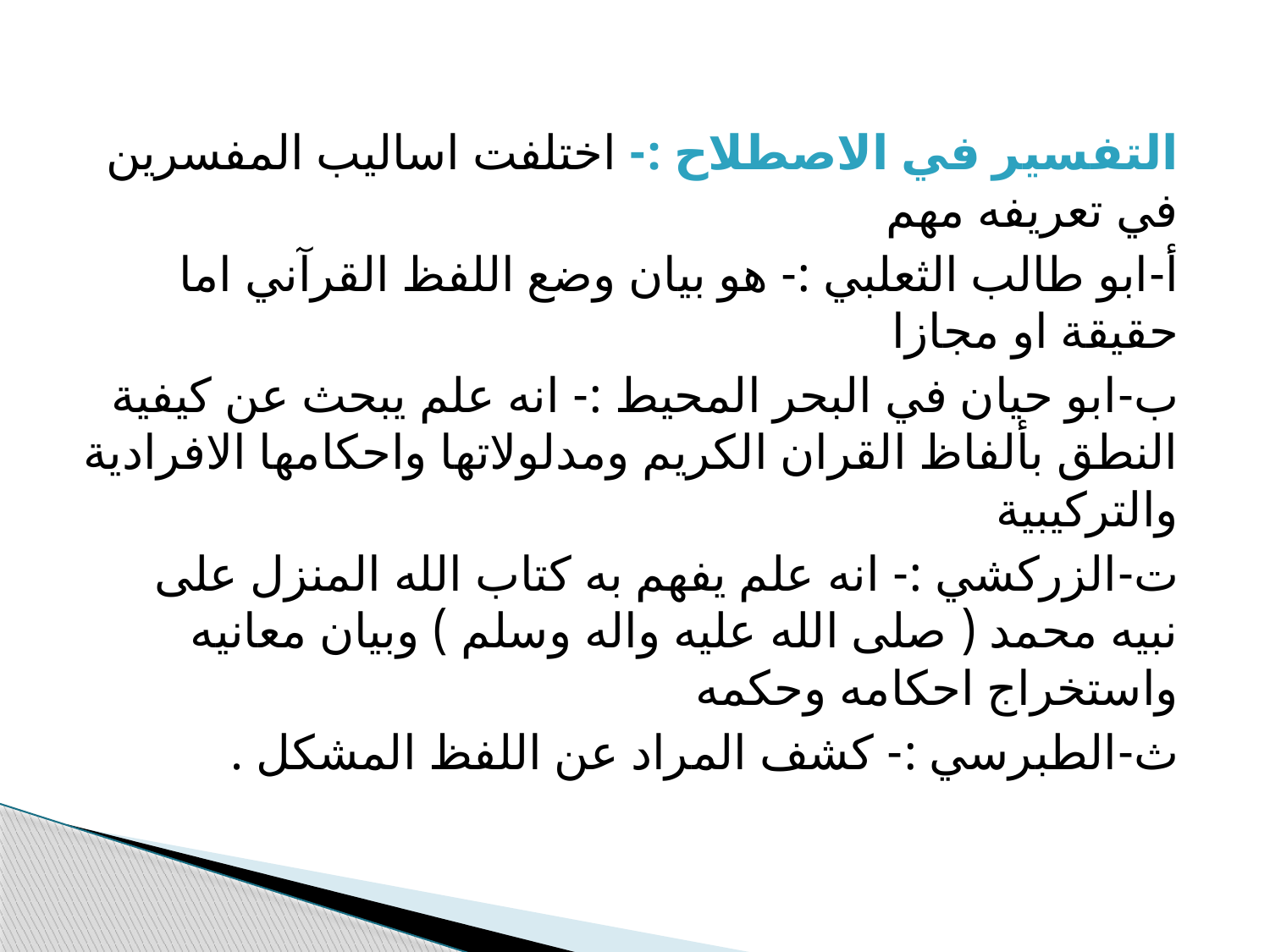

التفسير في الاصطلاح :- اختلفت اساليب المفسرين في تعريفه مهم
أ‌-	ابو طالب الثعلبي :- هو بيان وضع اللفظ القرآني اما حقيقة او مجازا
ب‌-	ابو حيان في البحر المحيط :- انه علم يبحث عن كيفية النطق بألفاظ القران الكريم ومدلولاتها واحكامها الافرادية والتركيبية
ت‌-	الزركشي :- انه علم يفهم به كتاب الله المنزل على نبيه محمد ( صلى الله عليه واله وسلم ) وبيان معانيه واستخراج احكامه وحكمه
ث‌-	الطبرسي :- كشف المراد عن اللفظ المشكل .